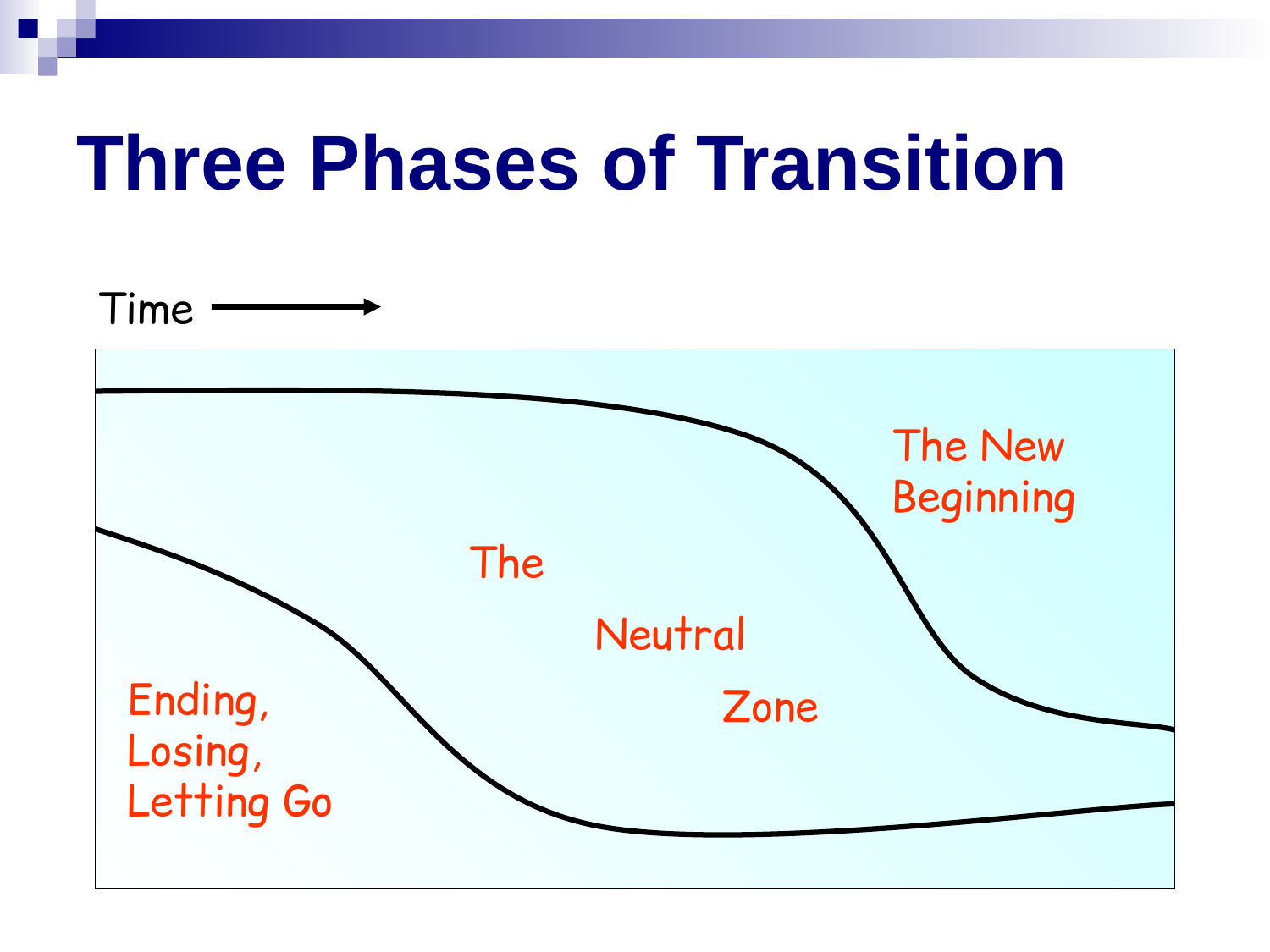

# Three Phases of Transition
Time

The New Beginning

The
	Neutral
		Zone
Ending, Losing, Letting Go